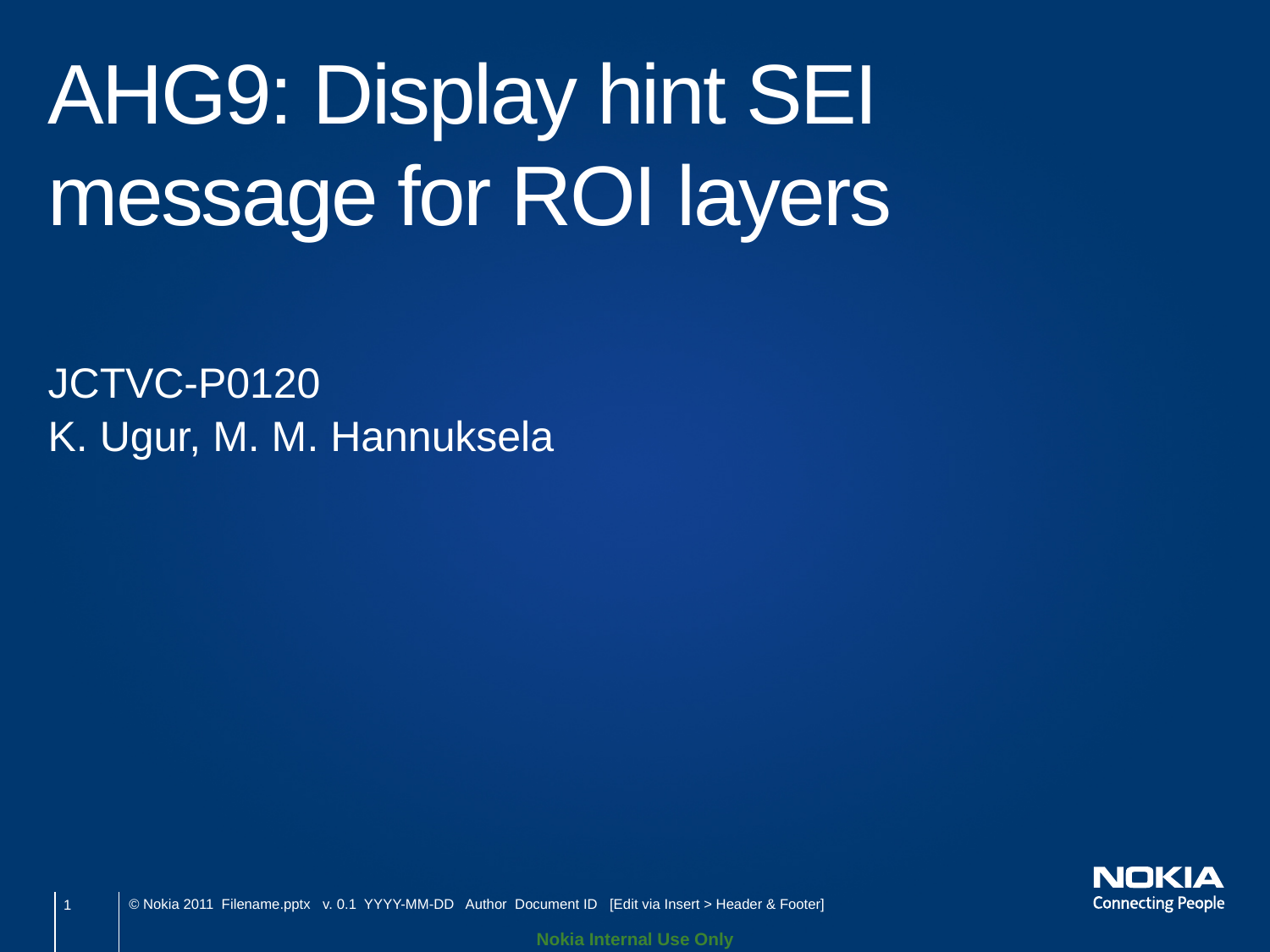

# AHG9: Display hint SEI message for ROI layers
JCTVC-P0120
K. Ugur, M. M. Hannuksela
© Nokia 2011  Filename.pptx   v. 0.1  YYYY-MM-DD   Author  Document ID   [Edit via Insert > Header & Footer]
1